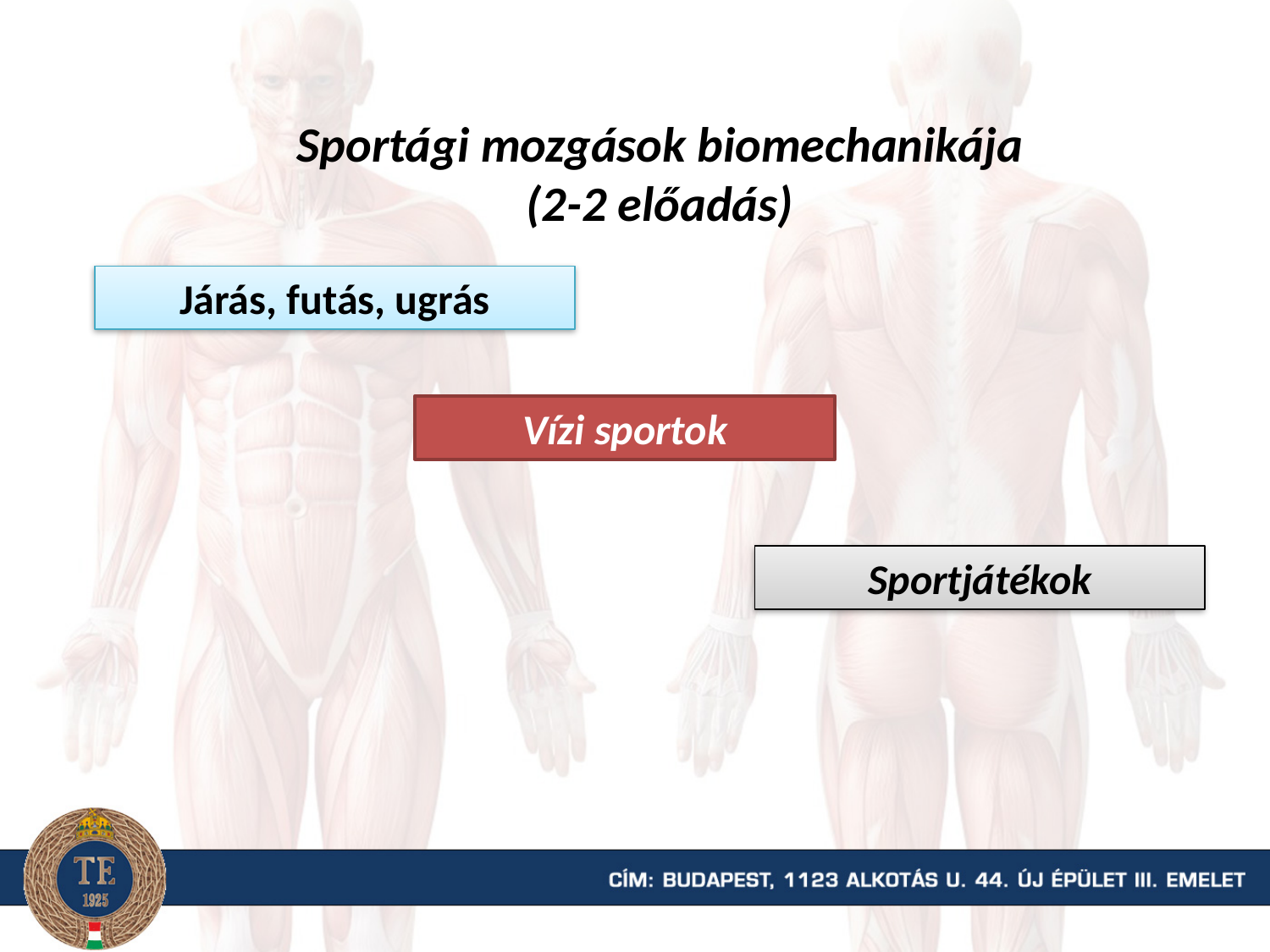

Sportági mozgások biomechanikája (2-2 előadás)
Járás, futás, ugrás
Vízi sportok
Sportjátékok